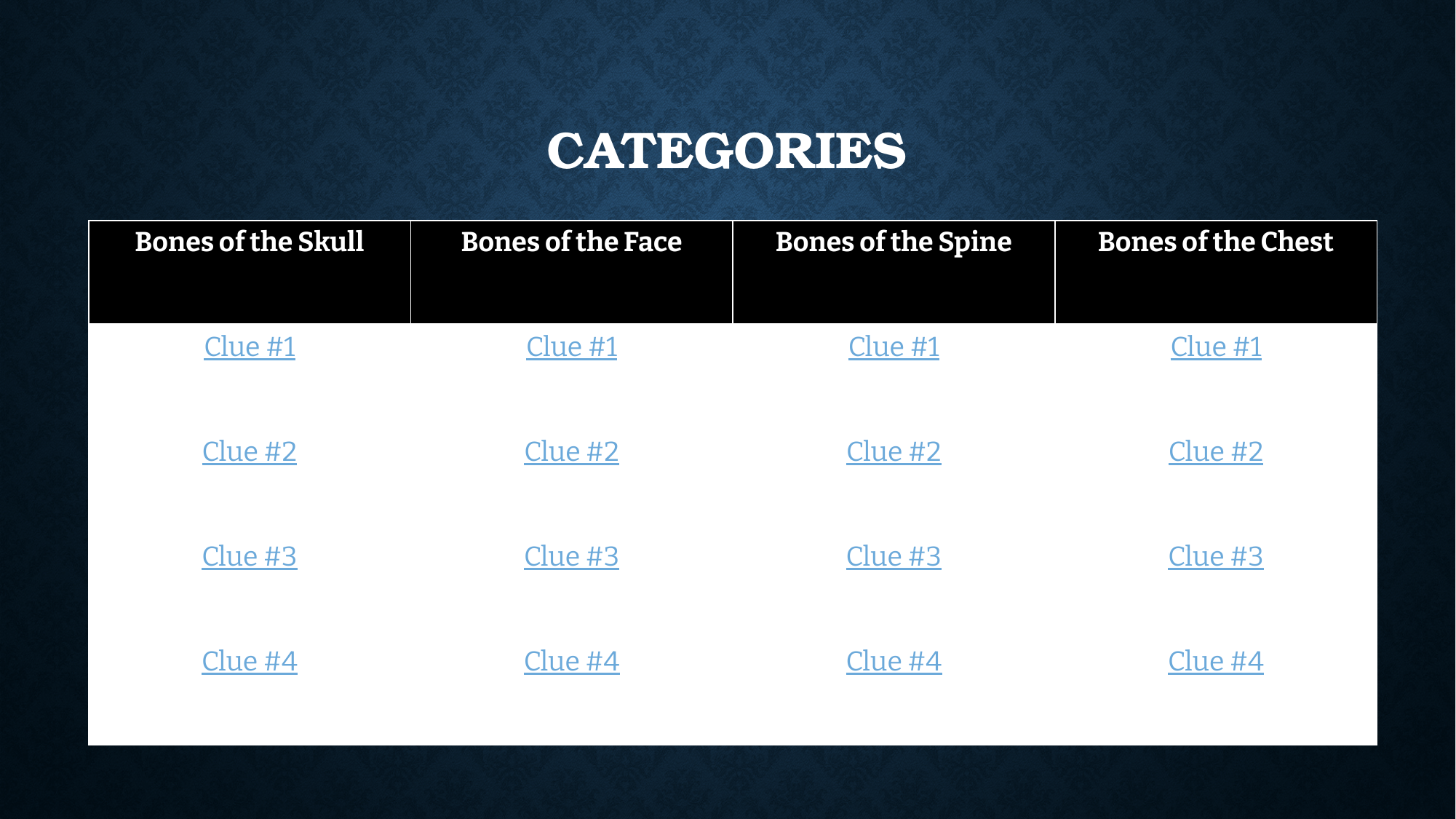

# Categories
| Bones of the Skull | Bones of the Face | Bones of the Spine | Bones of the Chest |
| --- | --- | --- | --- |
| Clue #1 | Clue #1 | Clue #1 | Clue #1 |
| Clue #2 | Clue #2 | Clue #2 | Clue #2 |
| Clue #3 | Clue #3 | Clue #3 | Clue #3 |
| Clue #4 | Clue #4 | Clue #4 | Clue #4 |